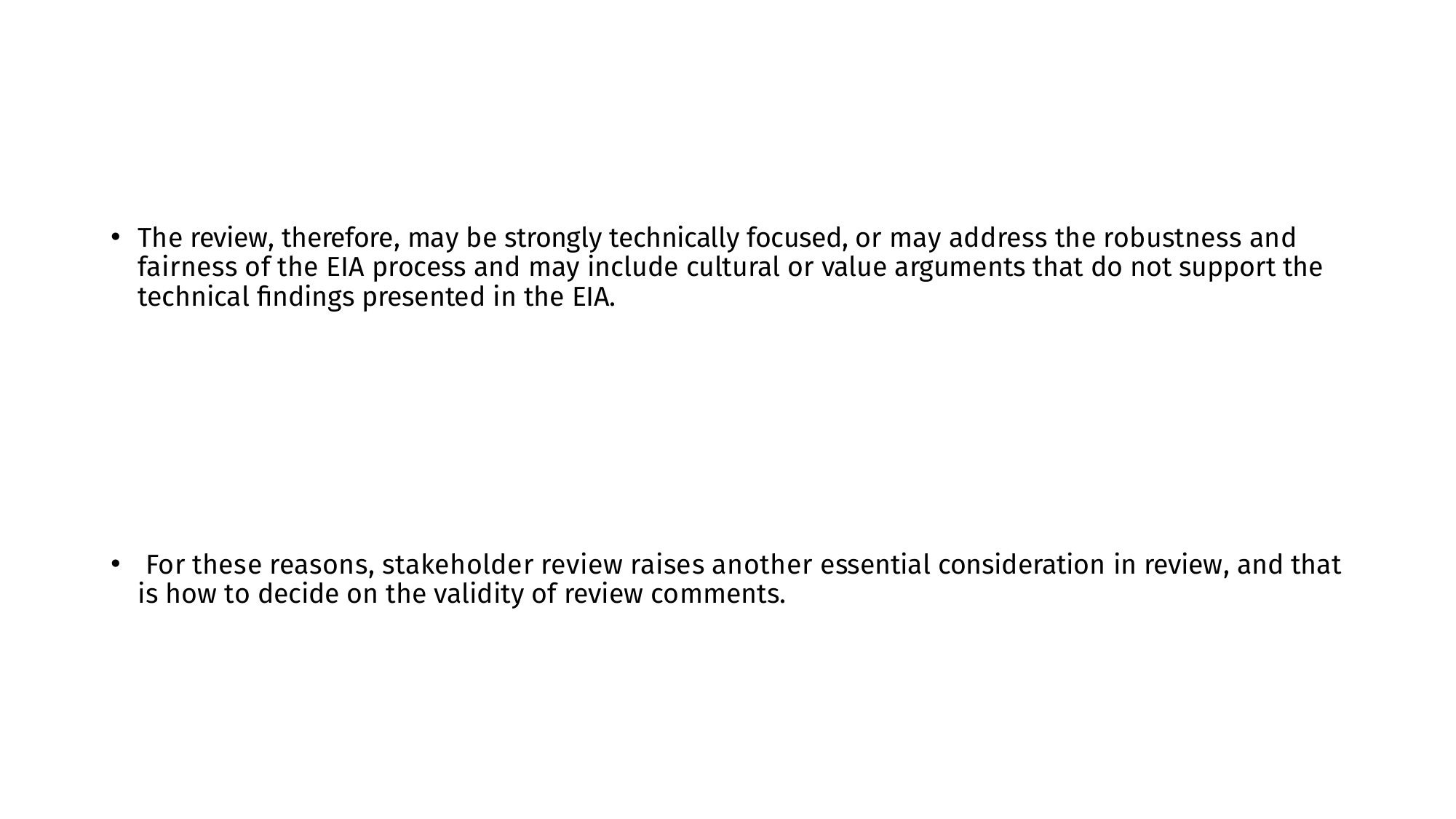

#
The review, therefore, may be strongly technically focused, or may address the robustness and fairness of the EIA process and may include cultural or value arguments that do not support the technical findings presented in the EIA.

 For these reasons, stakeholder review raises another essential consideration in review, and that is how to decide on the validity of review comments.